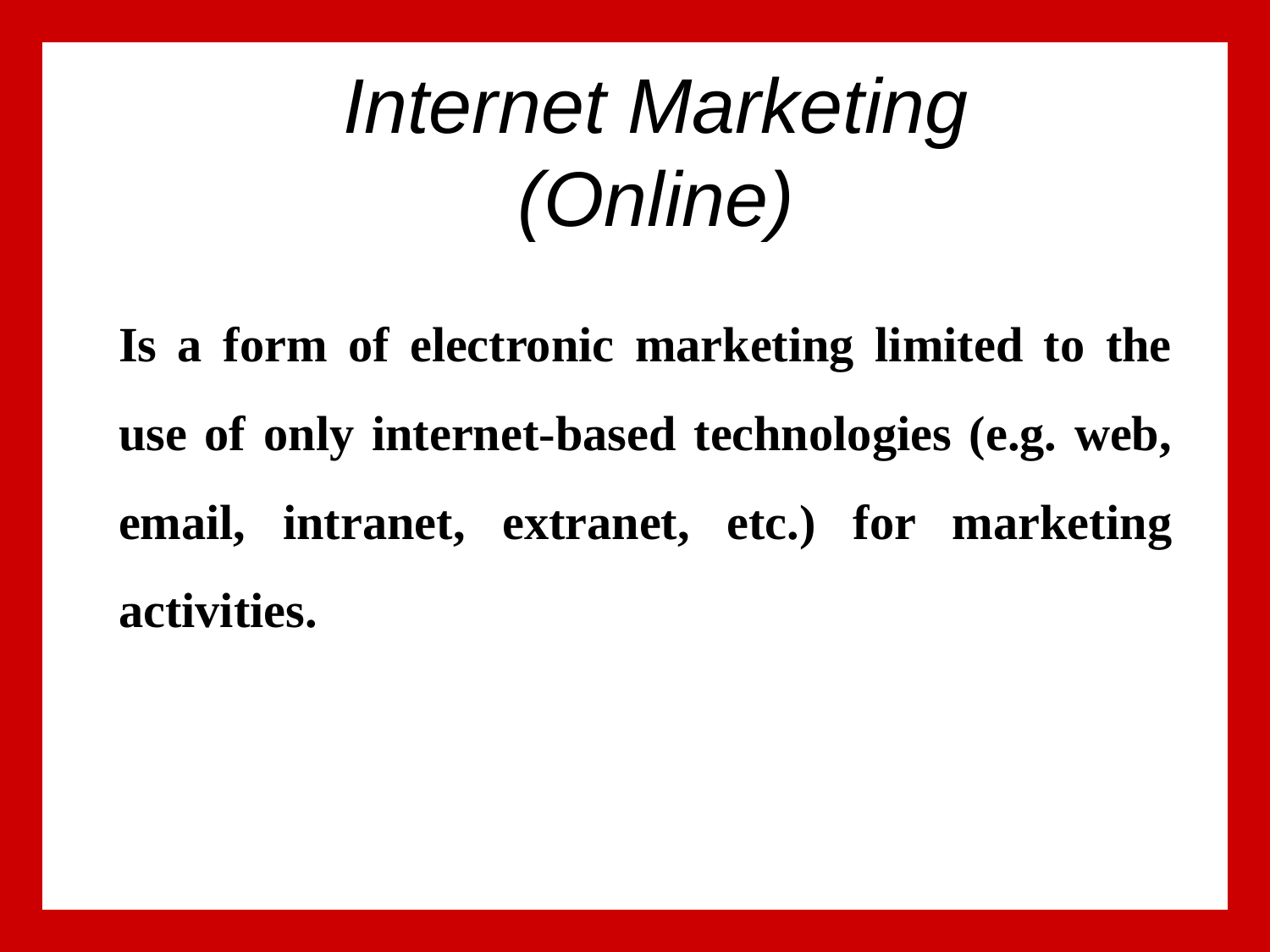

Internet Marketing
(Online)

# Is a form of electronic marketing limited to the use of only internet-based technologies (e.g. web, email, intranet, extranet, etc.) for marketing activities.